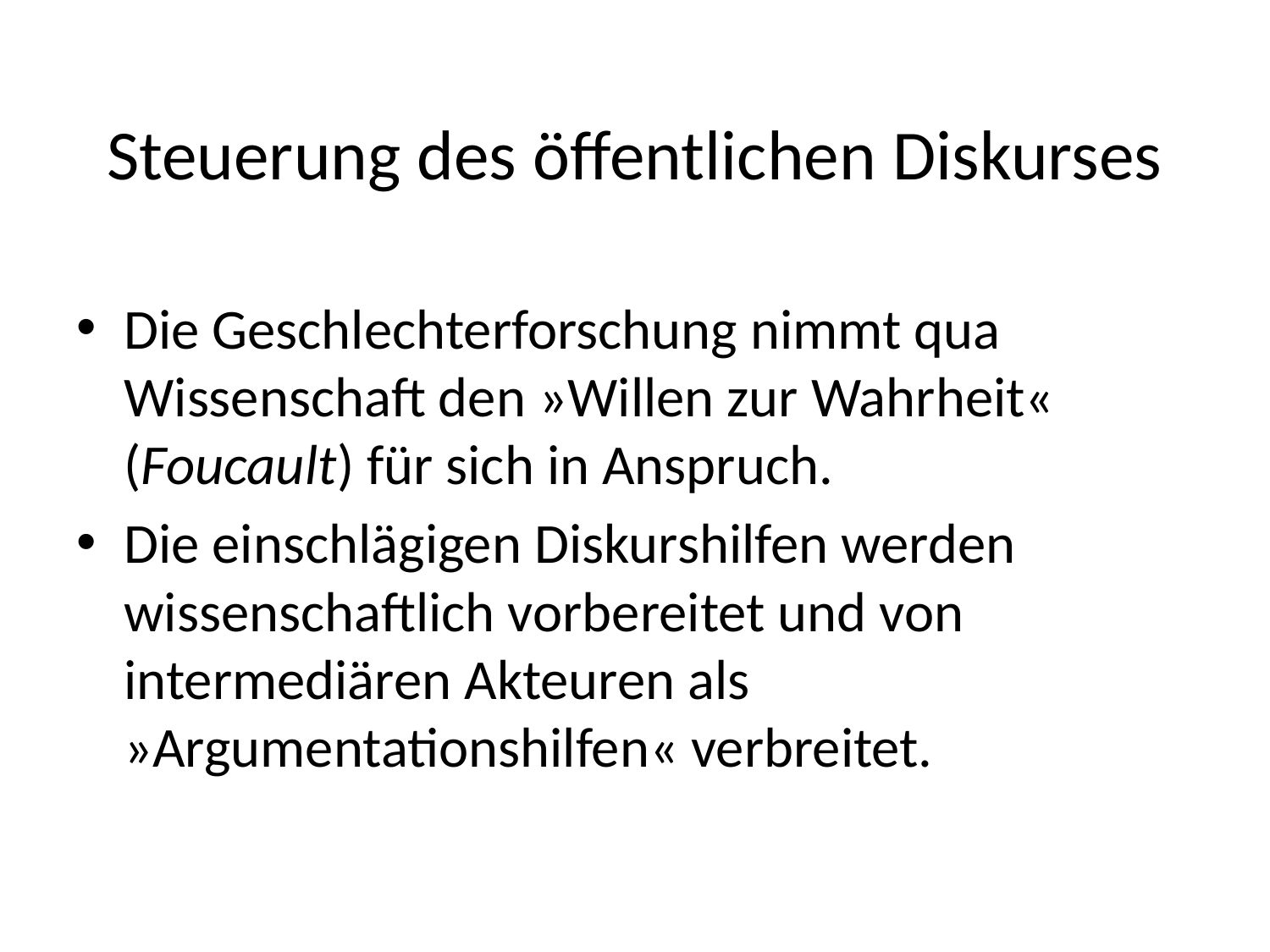

# Steuerung des öffentlichen Diskurses
Die Geschlechterforschung nimmt qua Wissenschaft den »Willen zur Wahrheit« (Foucault) für sich in Anspruch.
Die einschlägigen Diskurshilfen werden wissenschaftlich vorbereitet und von intermediären Akteuren als »Argumentationshilfen« verbreitet.